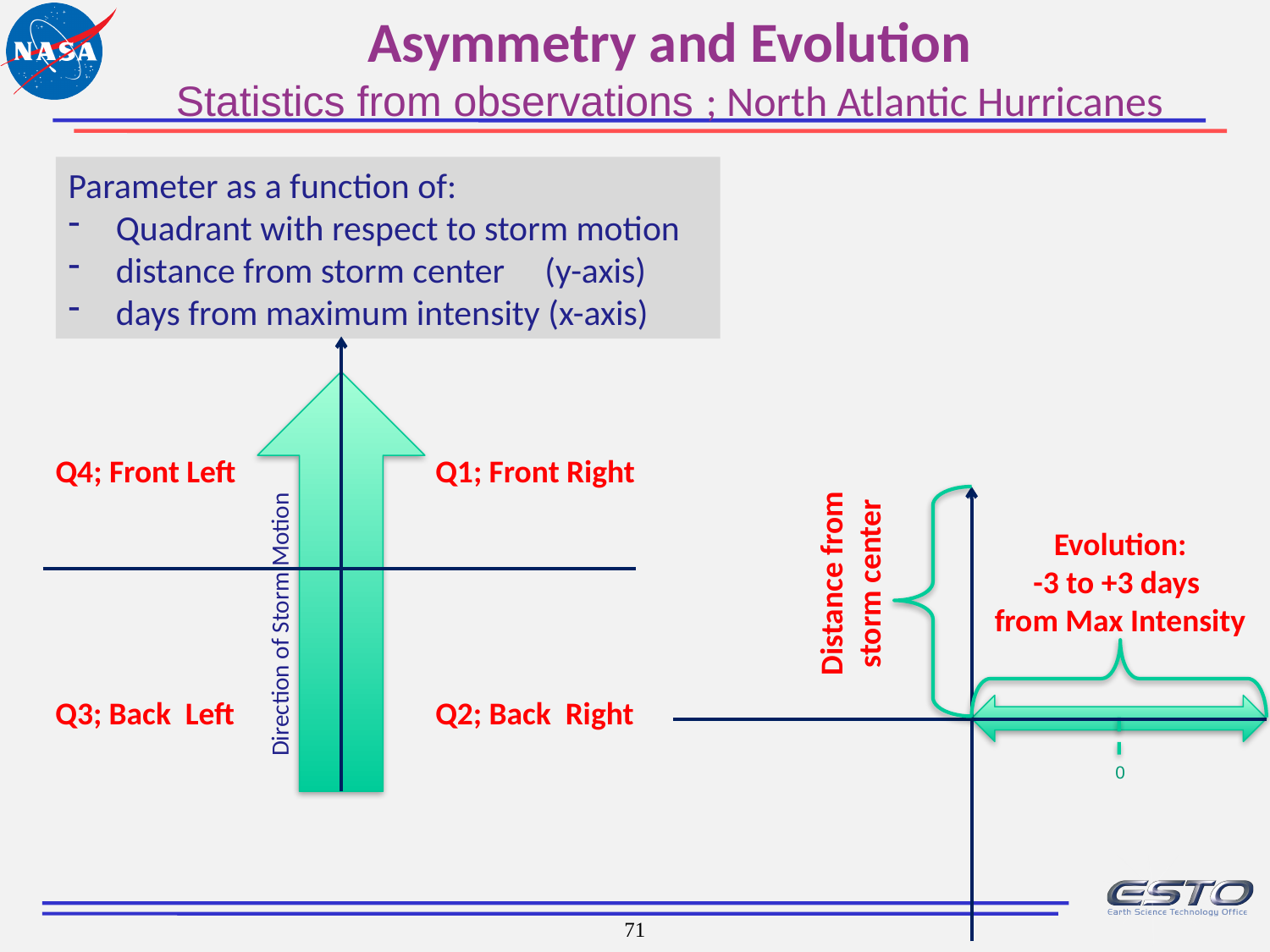

Asymmetry and Evolution
Statistics from observations ; North Atlantic Hurricanes
Parameter as a function of:
Quadrant with respect to storm motion
distance from storm center     (y-axis)
days from maximum intensity (x-axis)

Q4; Front Left
Q1; Front Right
Direction of Storm Motion
Q3; Back  Left
Q2; Back  Right
Evolution:
-3 to +3 days
from Max Intensity

Distance from storm center

0